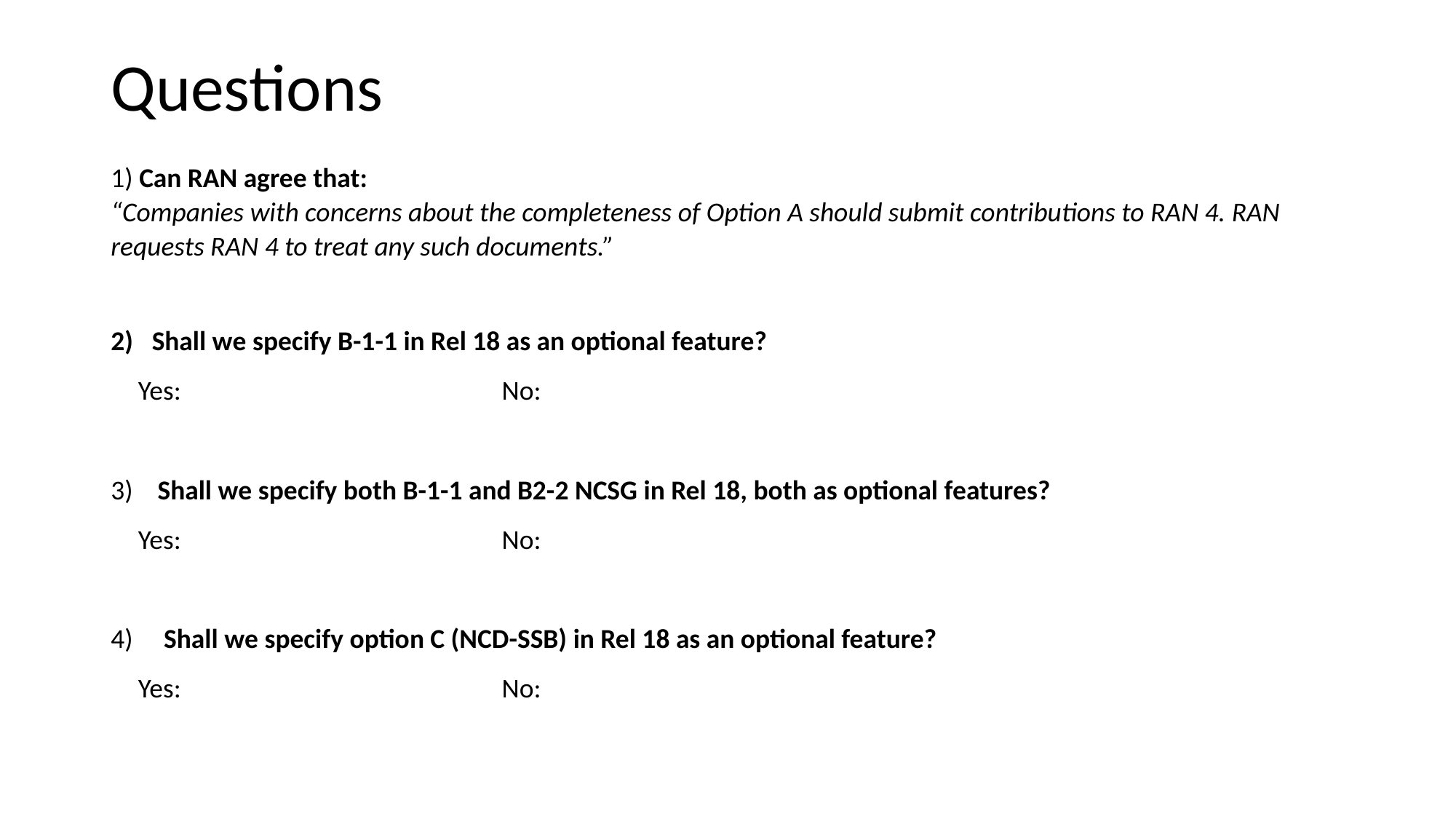

# Questions
1) Can RAN agree that:
“Companies with concerns about the completeness of Option A should submit contributions to RAN 4. RAN requests RAN 4 to treat any such documents.”
Shall we specify B-1-1 in Rel 18 as an optional feature?
Yes:                                                    No:

3)    Shall we specify both B-1-1 and B2-2 NCSG in Rel 18, both as optional features?
Yes:                                                    No:

4)     Shall we specify option C (NCD-SSB) in Rel 18 as an optional feature?
Yes:                                                    No: